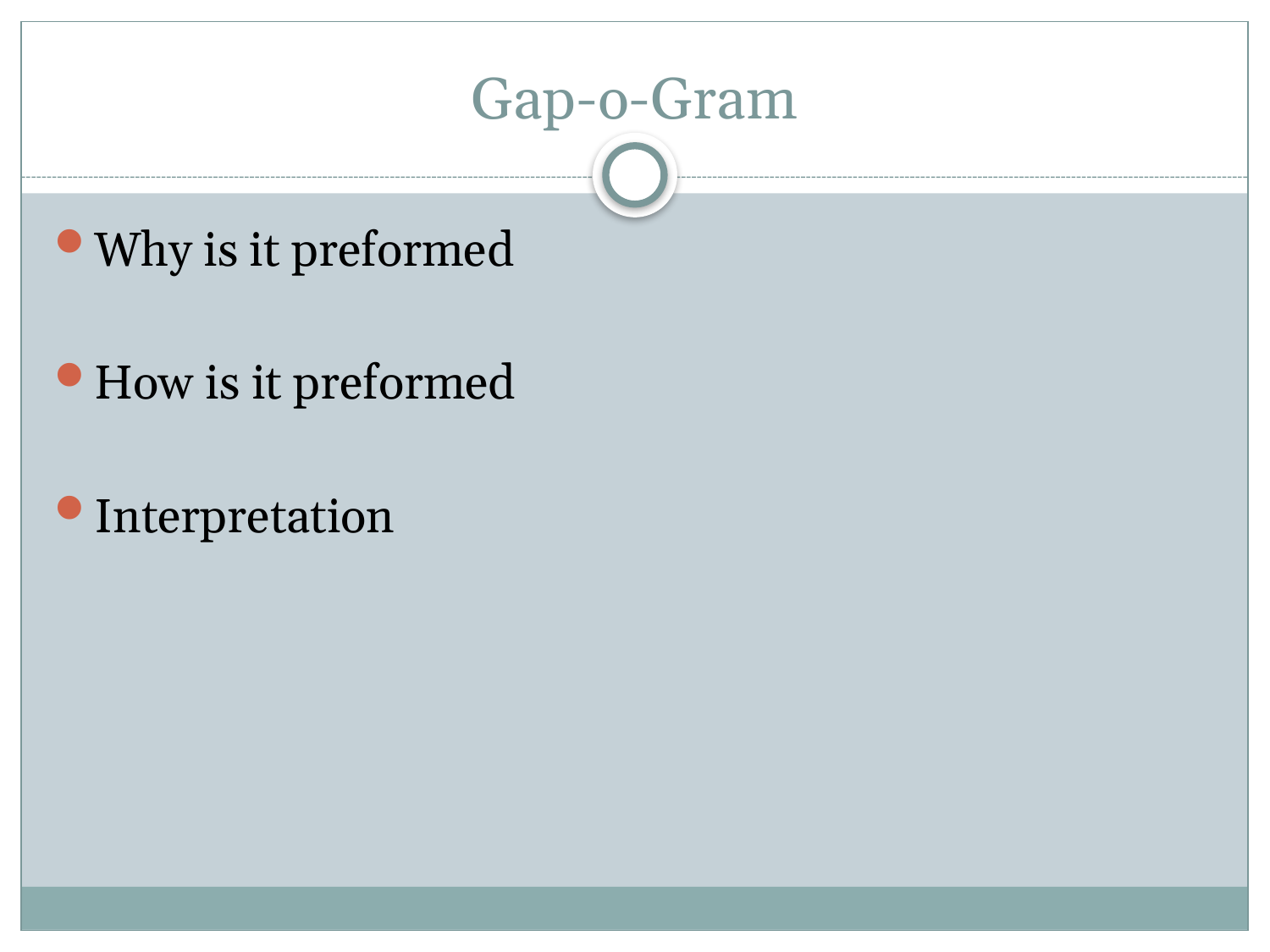

# Gap-o-Gram
Why is it preformed

How is it preformed

Interpretation